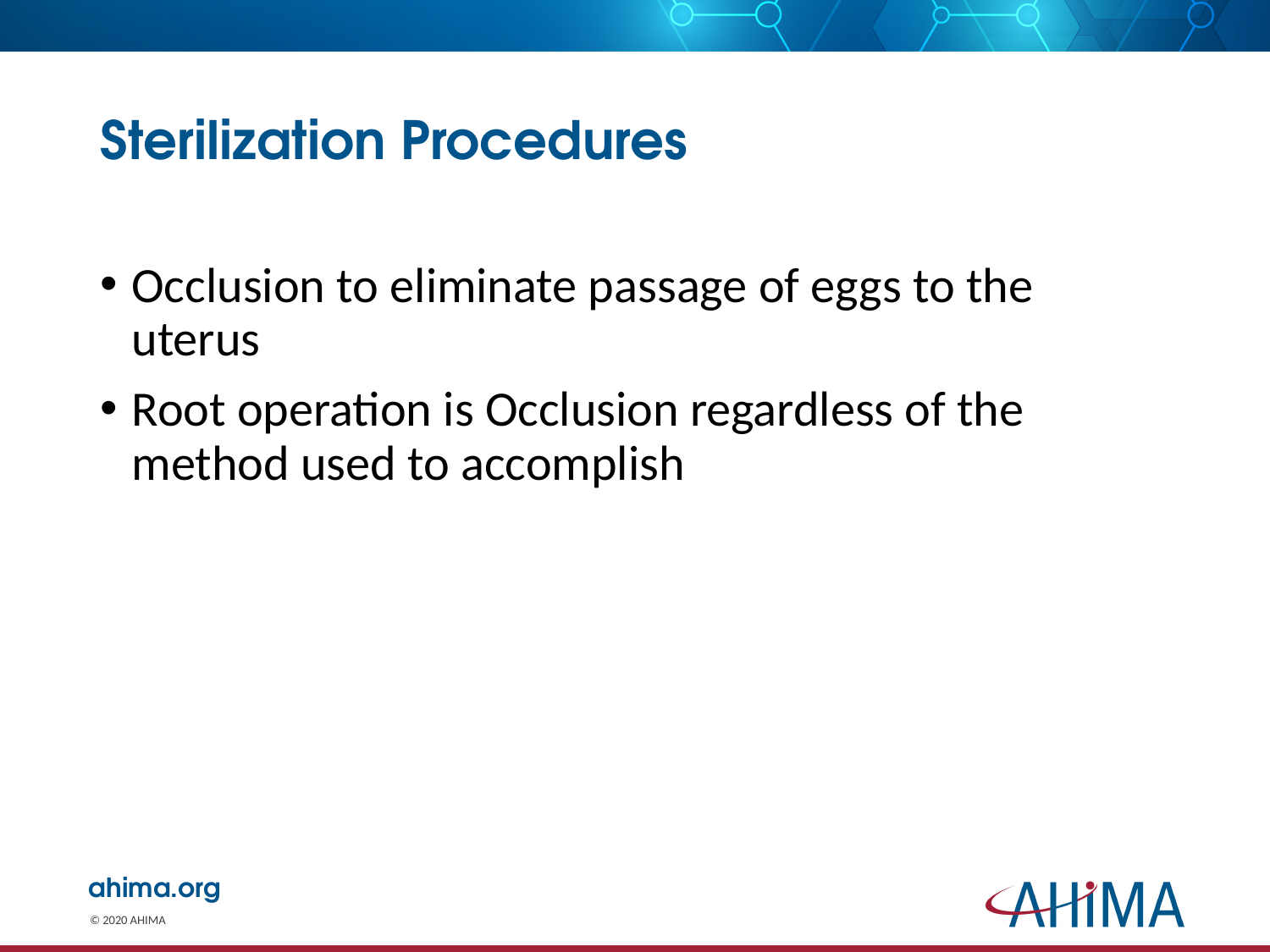

# Sterilization Procedures
Occlusion to eliminate passage of eggs to the uterus
Root operation is Occlusion regardless of the method used to accomplish